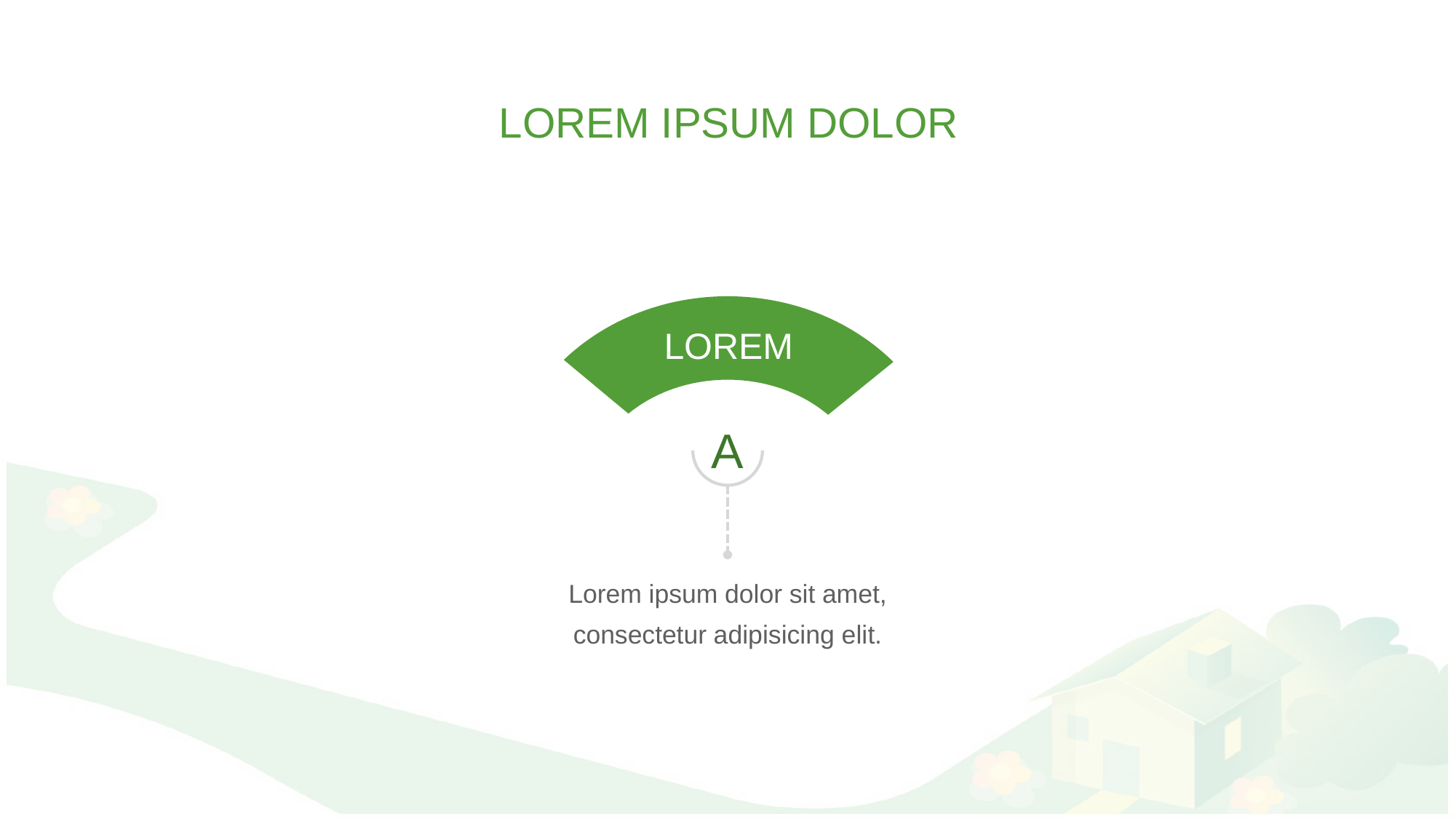

LOREM IPSUM DOLOR
LOREM
A

Lorem ipsum dolor sit amet, consectetur adipisicing elit.